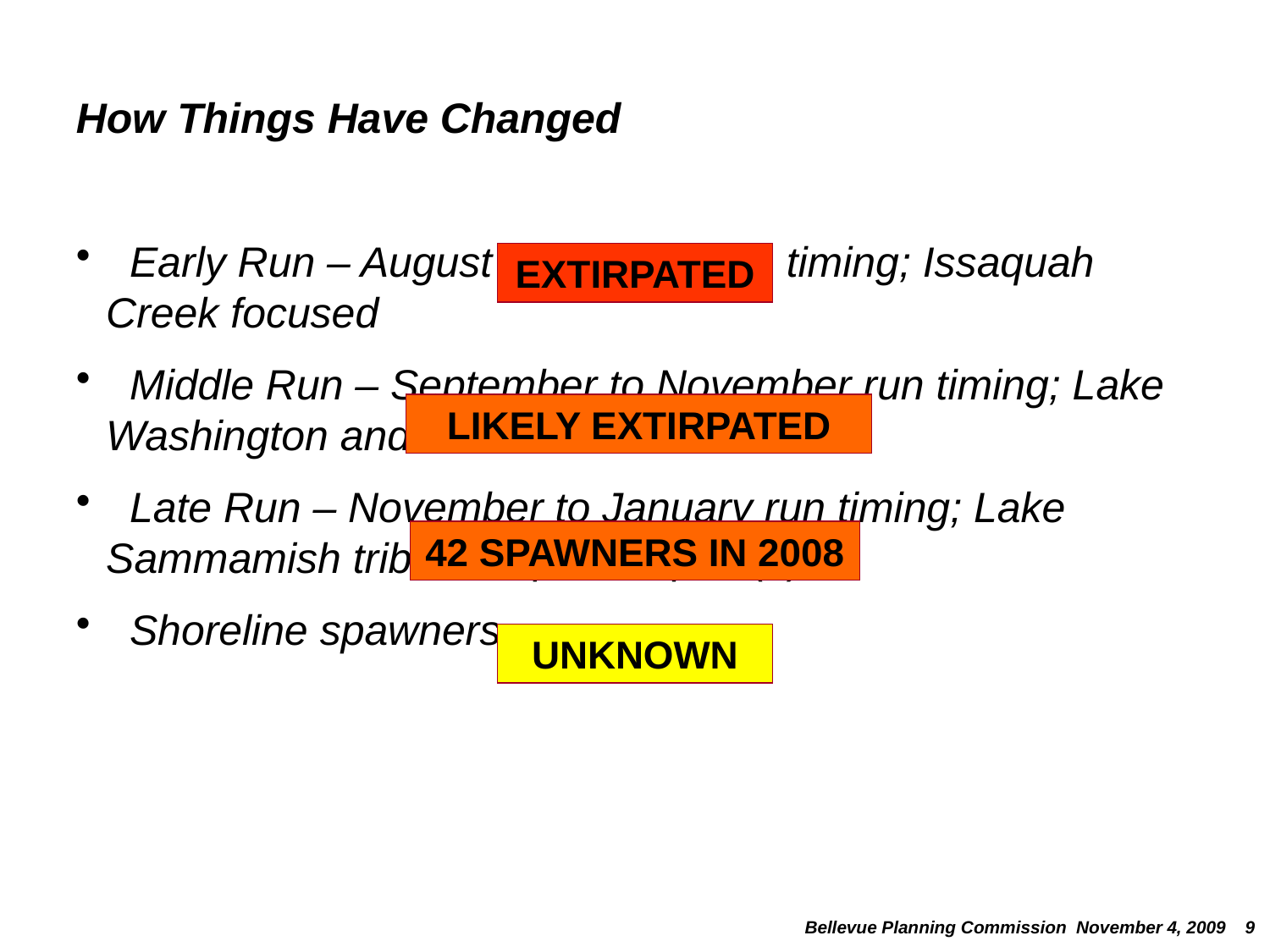

How Things Have Changed

  Early Run – August to October run timing; Issaquah Creek focused
  Middle Run – September to November run timing; Lake Washington and Samm River tribs
  Late Run – November to January run timing; Lake Sammamish tribs except Issaquah(?)
  Shoreline spawners
EXTIRPATED
LIKELY EXTIRPATED
42 SPAWNERS IN 2008
UNKNOWN